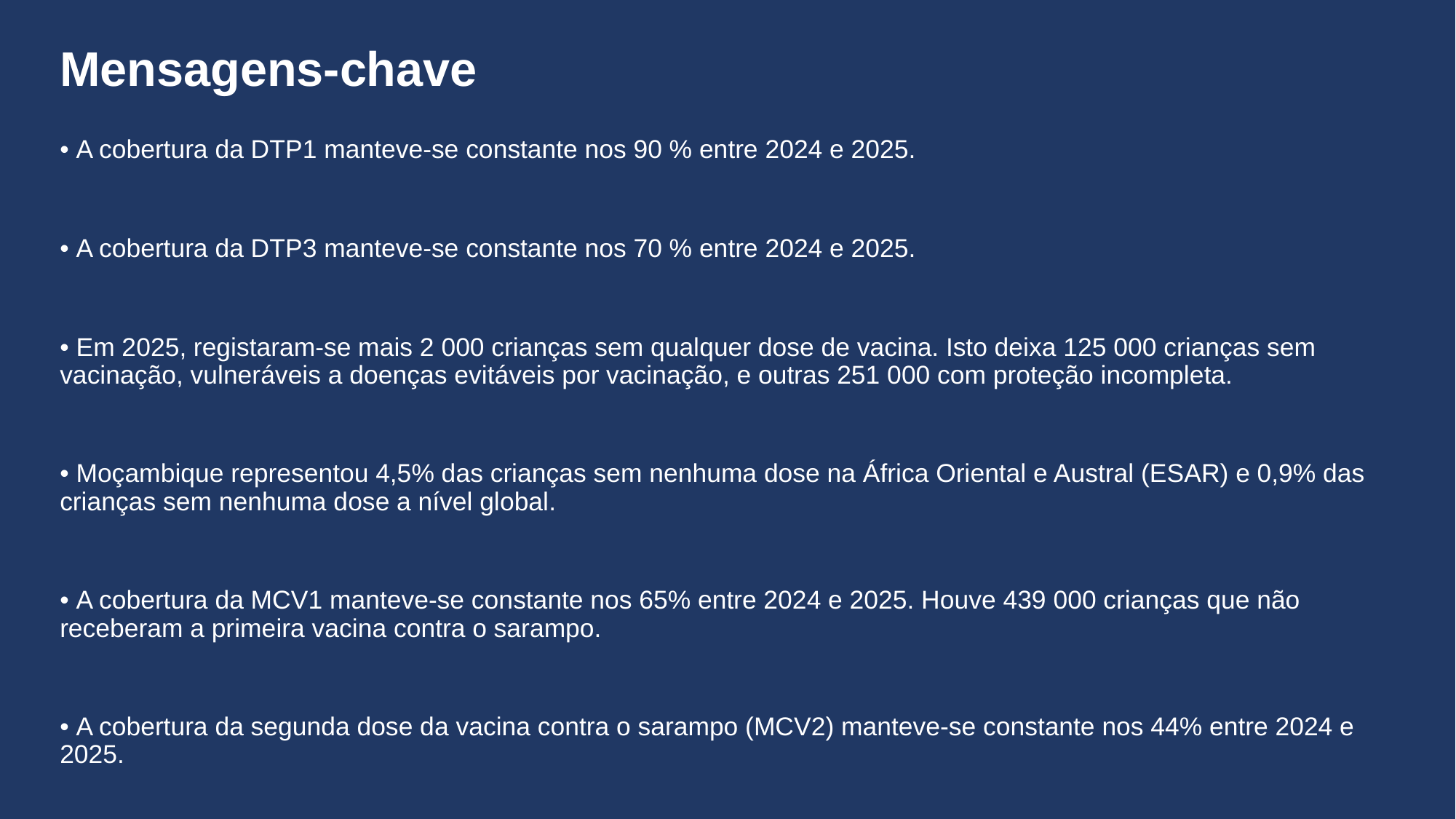

# Mensagens-chave
• A cobertura da DTP1 manteve-se constante nos 90 % entre 2024 e 2025.

• A cobertura da DTP3 manteve-se constante nos 70 % entre 2024 e 2025.

• Em 2025, registaram-se mais 2 000 crianças sem qualquer dose de vacina. Isto deixa 125 000 crianças sem vacinação, vulneráveis a doenças evitáveis por vacinação, e outras 251 000 com proteção incompleta.

• Moçambique representou 4,5% das crianças sem nenhuma dose na África Oriental e Austral (ESAR) e 0,9% das crianças sem nenhuma dose a nível global.

• A cobertura da MCV1 manteve-se constante nos 65% entre 2024 e 2025. Houve 439 000 crianças que não receberam a primeira vacina contra o sarampo.

• A cobertura da segunda dose da vacina contra o sarampo (MCV2) manteve-se constante nos 44% entre 2024 e 2025.

• A cobertura da última dose da vacina contra o HPV (HPVc) entre as raparigas diminuiu de 89% para 74% em 2025.